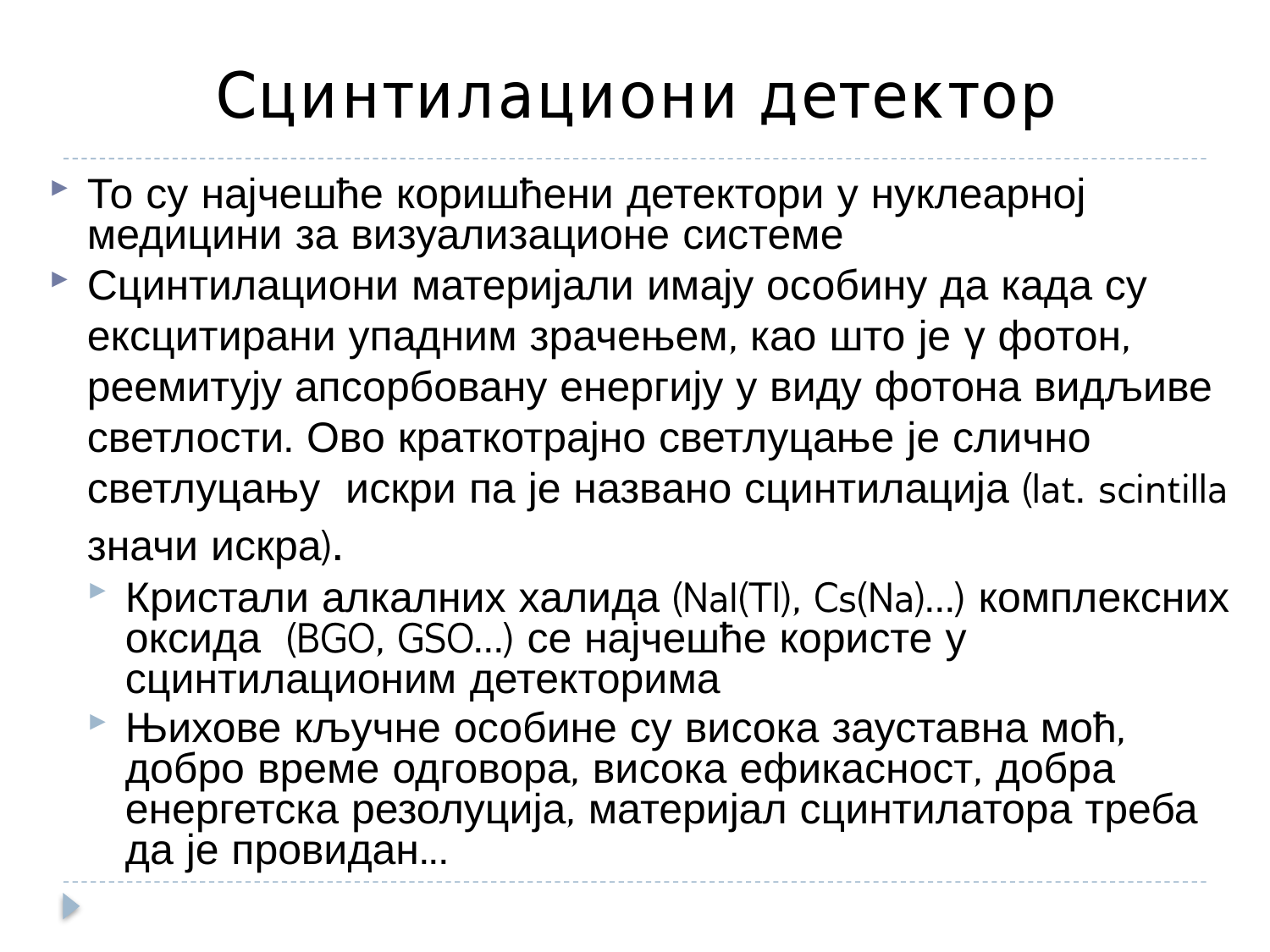

Сцинтилациони детектор
То су најчешће коришћени детектори у нуклеарној медицини за визуализационе системе
Сцинтилациони материјали имају особину да када су ексцитирани упадним зрачењем, као што је γ фотон, реемитују апсорбовану енергију у виду фотона видљиве светлости. Ово краткотрајно светлуцање је слично светлуцању  искри па је названо сцинтилација (lat. scintilla значи искра).
Кристали алкалних халида (NaI(Tl), Cs(Na)...) комплексних оксида  (BGO, GSO...) се најчешће користе у сцинтилационим детекторима
Њихове кључне особине су висока зауставна моћ, добро време одговора, висока ефикасност, добра енергетска резолуција, материјал сцинтилатора треба да је провидан...